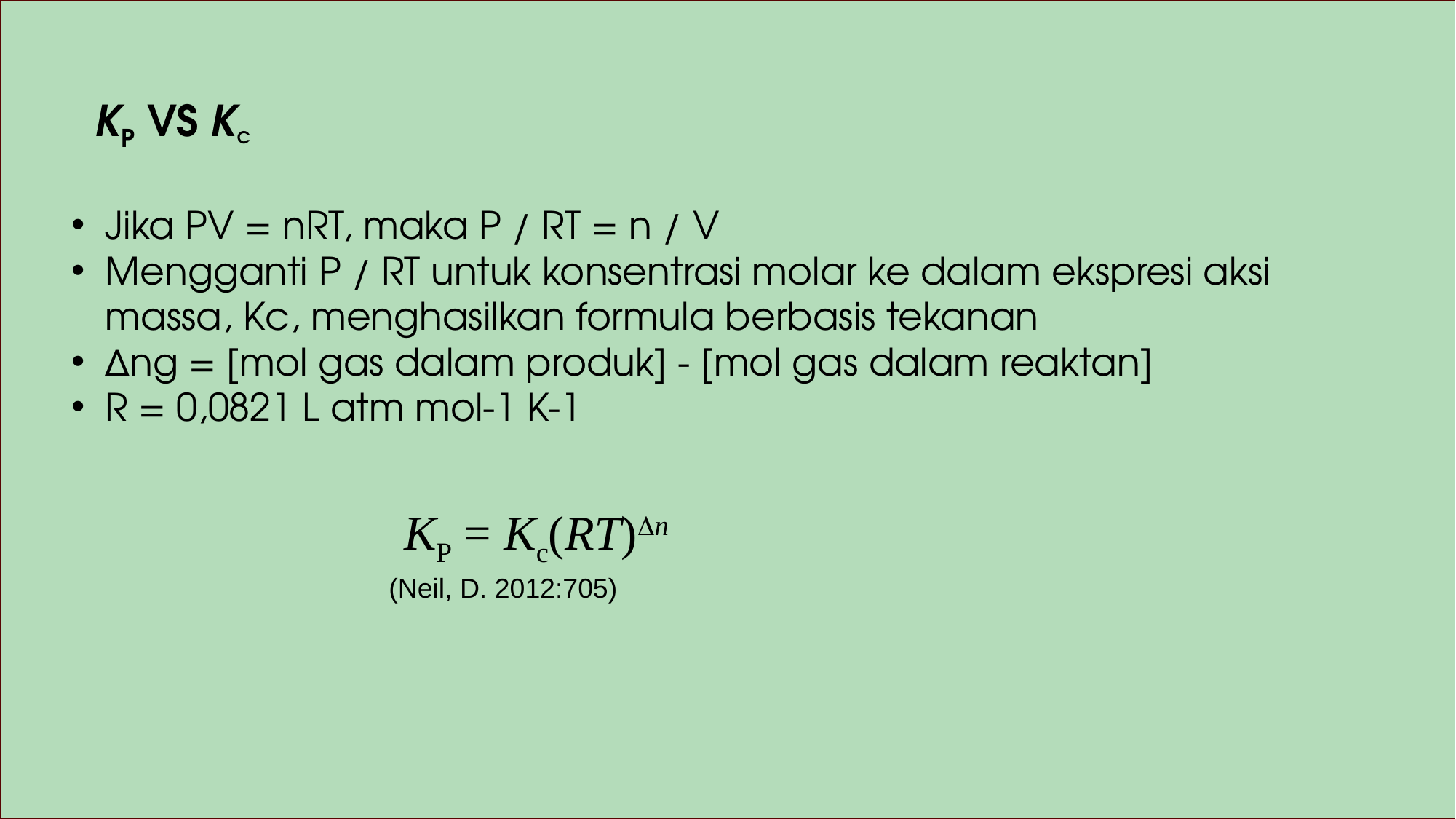

Kp vs Kc
Jika PV = nRT, maka P / RT = n / V
Mengganti P / RT untuk konsentrasi molar ke dalam ekspresi aksi massa, Kc, menghasilkan formula berbasis tekanan
∆ng = [mol gas dalam produk] - [mol gas dalam reaktan]
R = 0,0821 L atm mol-1 K-1

KP = Kc(RT)Δn
(Neil, D. 2012:705)